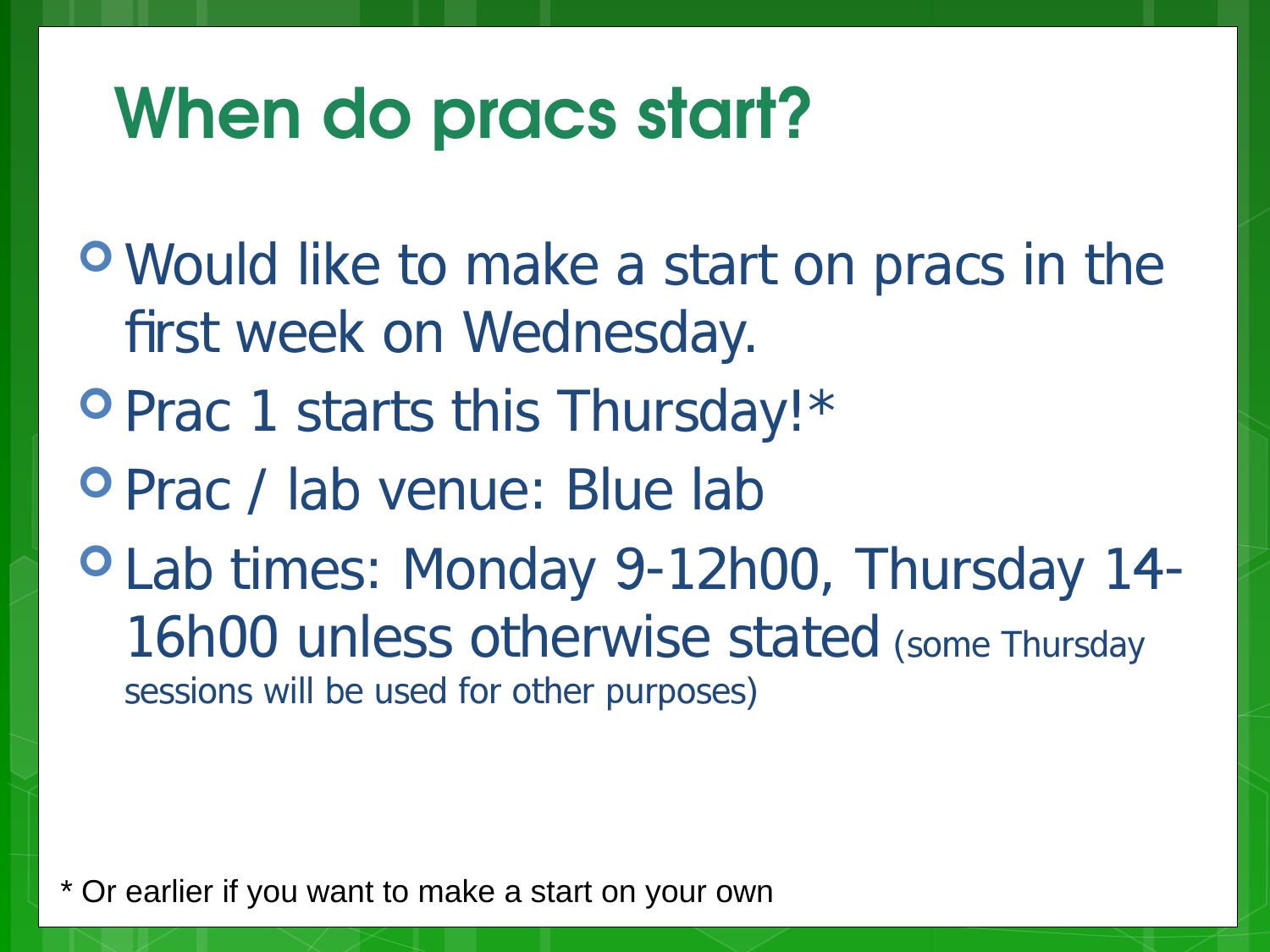

# When do pracs start?
Would like to make a start on pracs in the first week on Wednesday.
Prac 1 starts this Thursday!*
Prac / lab venue: Blue lab
Lab times: Monday 9-12h00, Thursday 14-16h00 unless otherwise stated (some Thursday sessions will be used for other purposes)
* Or earlier if you want to make a start on your own